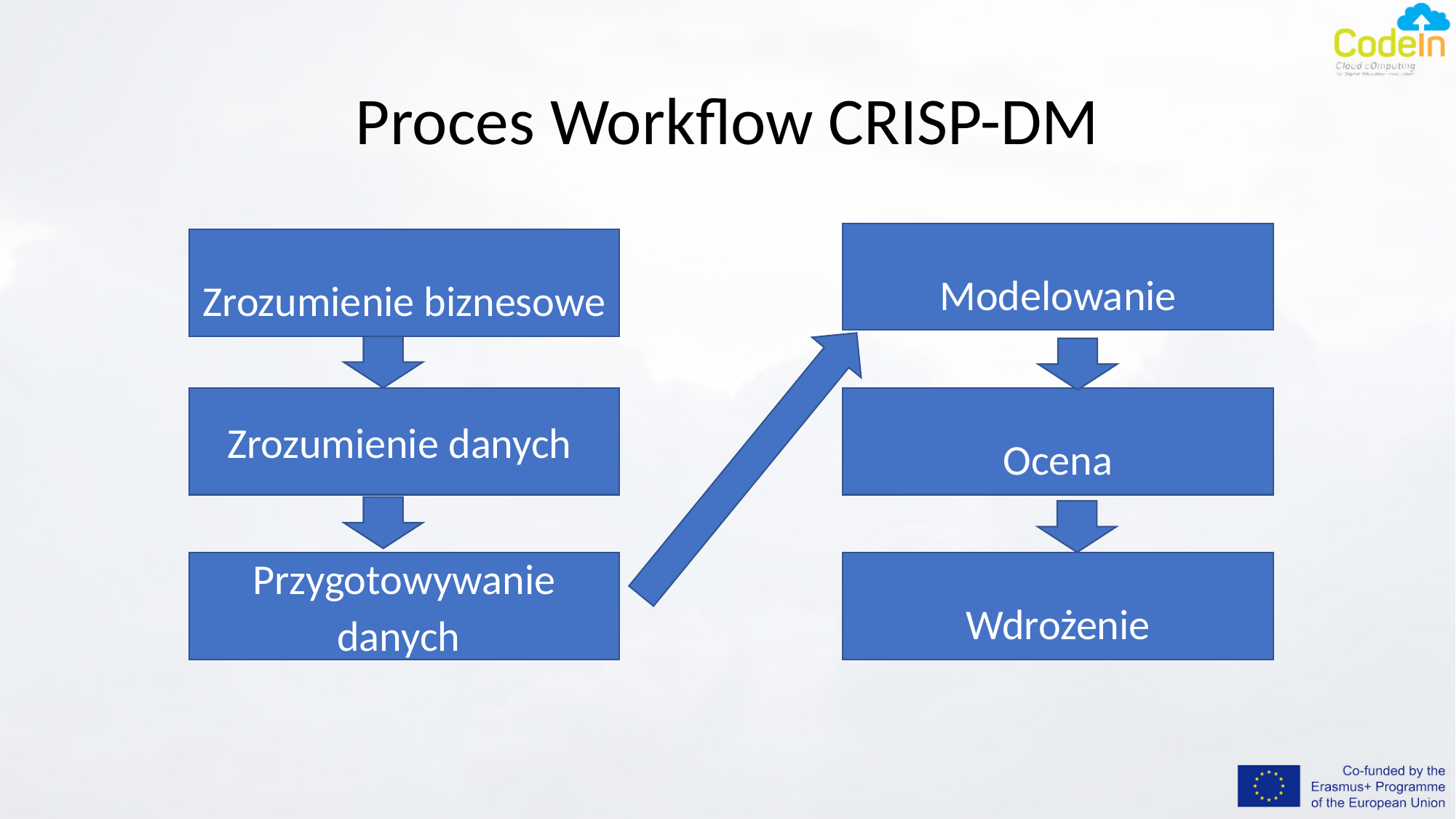

# Proces Workflow CRISP-DM

Modelowanie

Zrozumienie biznesowe

Zrozumienie danych

Ocena

Przygotowywanie danych

Wdrożenie